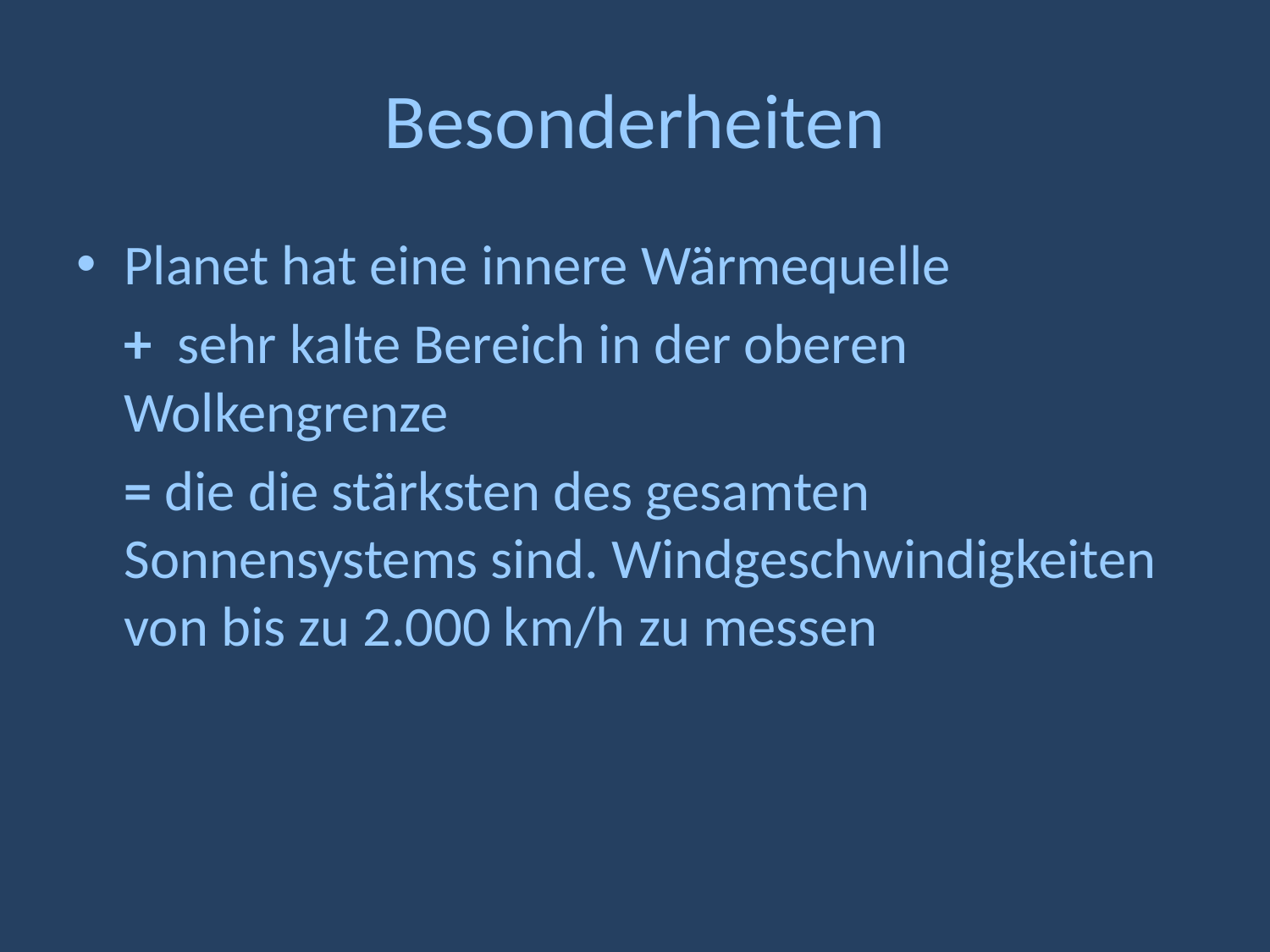

# Besonderheiten
Planet hat eine innere Wärmequelle
	+  sehr kalte Bereich in der oberen Wolkengrenze
	= die die stärksten des gesamten Sonnensystems sind. Windgeschwindigkeiten von bis zu 2.000 km/h zu messen